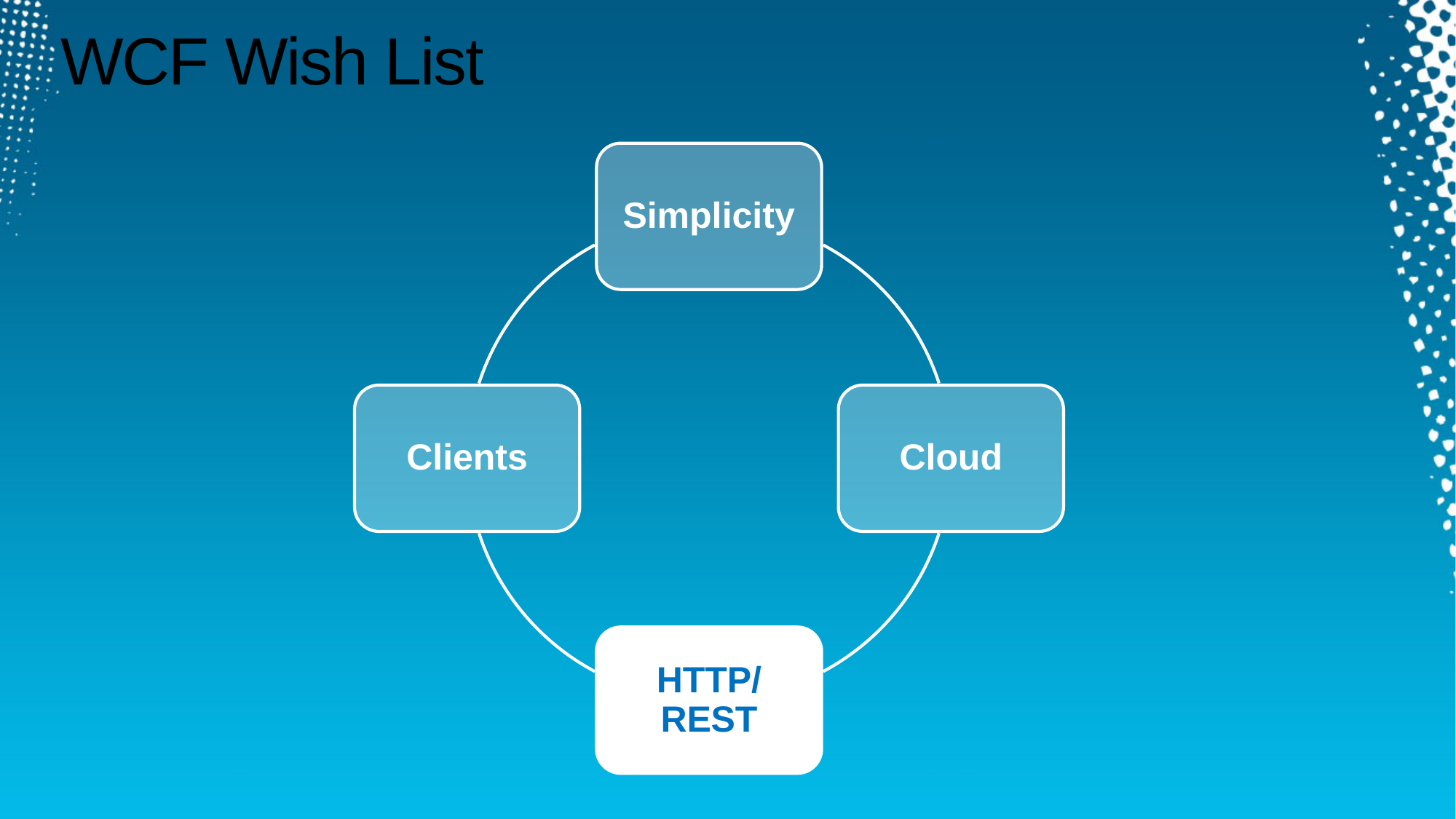

# WCF Wish List
Simplicity

Clients
Cloud
HTTP/REST